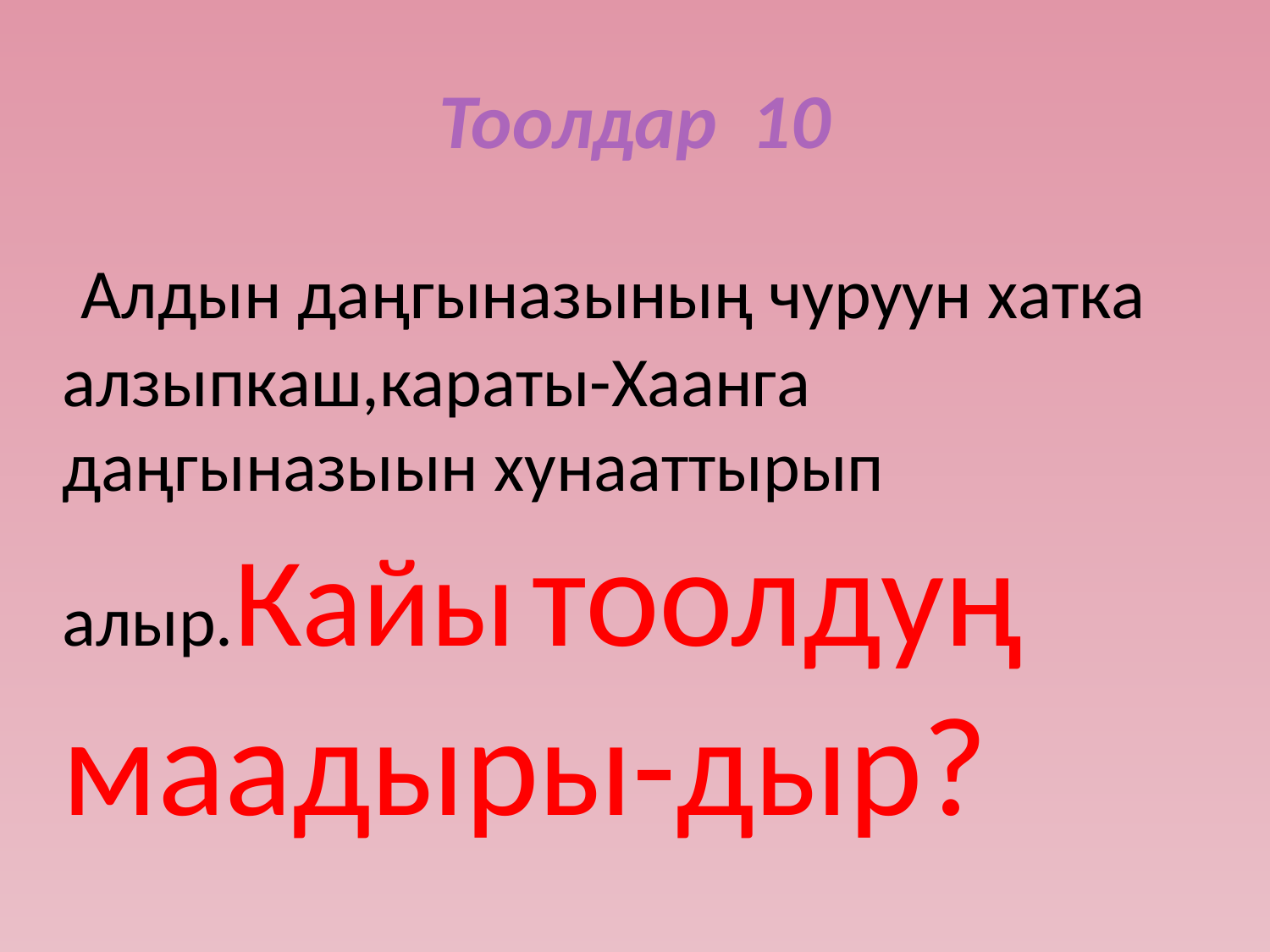

# Тоолдар  10
 Алдын даңгыназының чуруун хатка алзыпкаш,караты-Хаанга даңгыназыын хунааттырып алыр.Кайы тоолдуң маадыры-дыр?